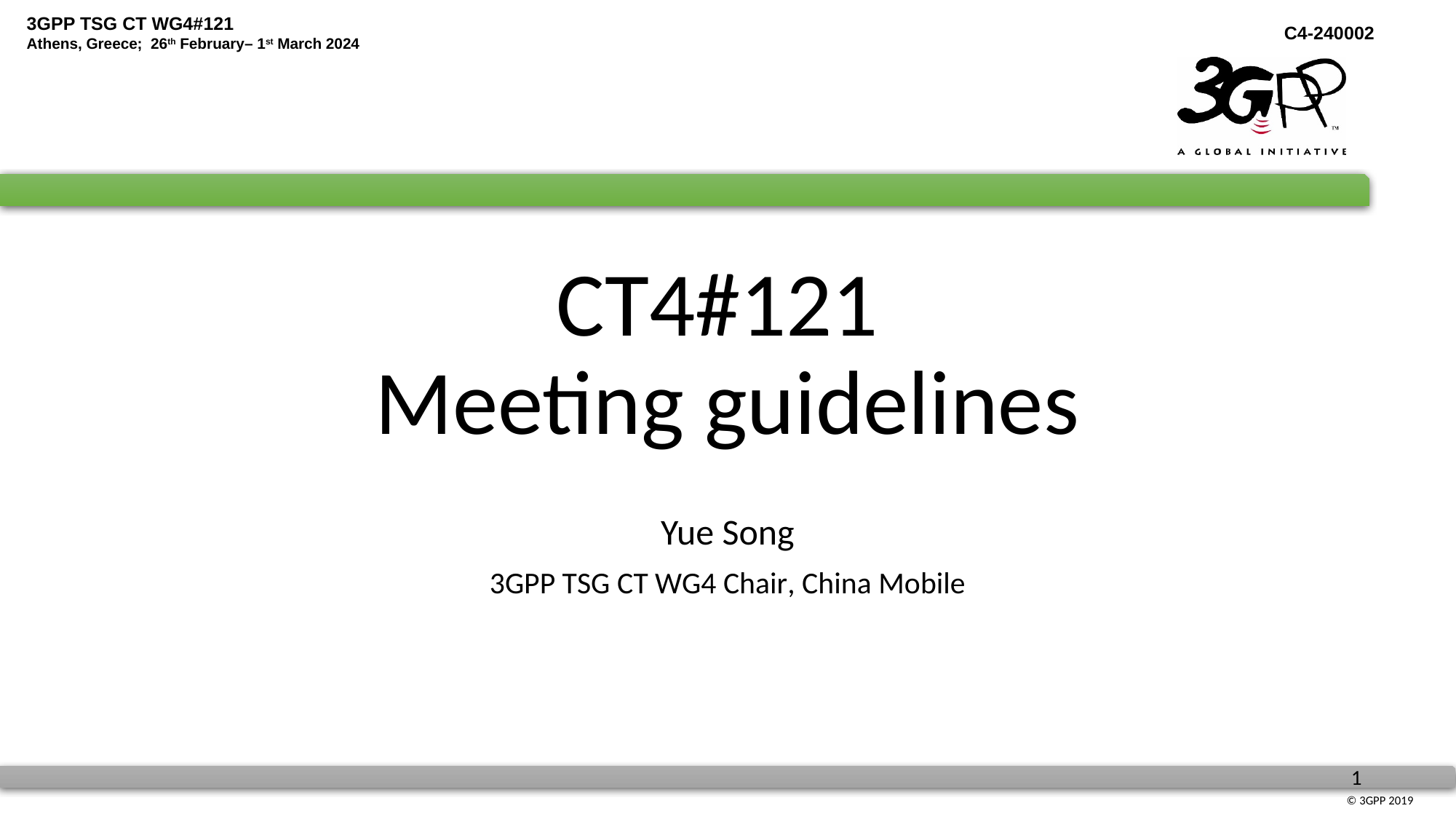

# CT4#121 Meeting guidelines
Yue Song
3GPP TSG CT WG4 Chair, China Mobile